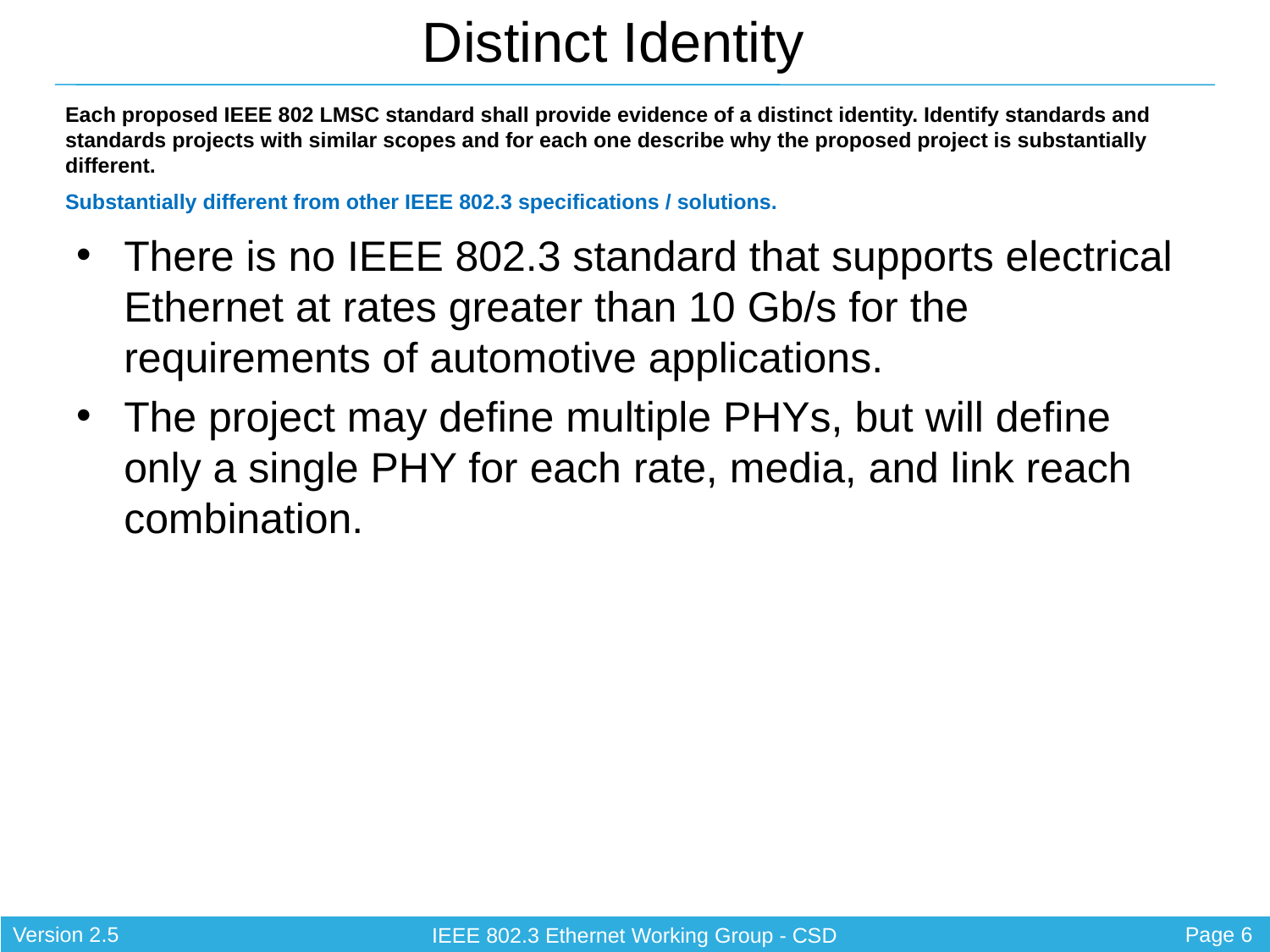

There is no IEEE 802.3 standard that supports electrical Ethernet at rates greater than 10 Gb/s for the requirements of automotive applications.
The project may define multiple PHYs, but will define only a single PHY for each rate, media, and link reach combination.